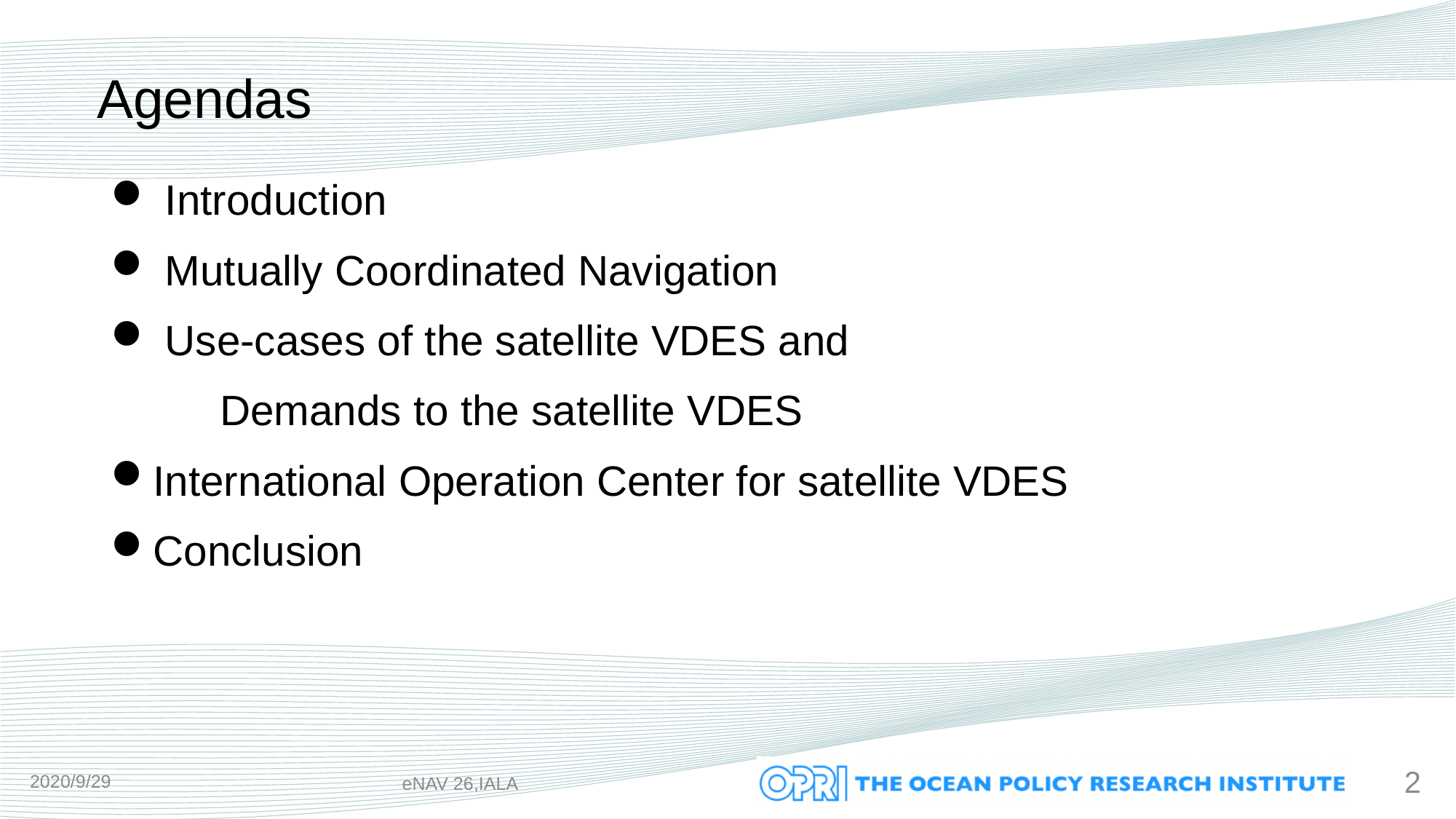

# Agendas
 Introduction
 Mutually Coordinated Navigation
 Use-cases of the satellite VDES and
  	Demands to the satellite VDES
International Operation Center for satellite VDES
Conclusion

2020/9/29
2
eNAV 26,IALA